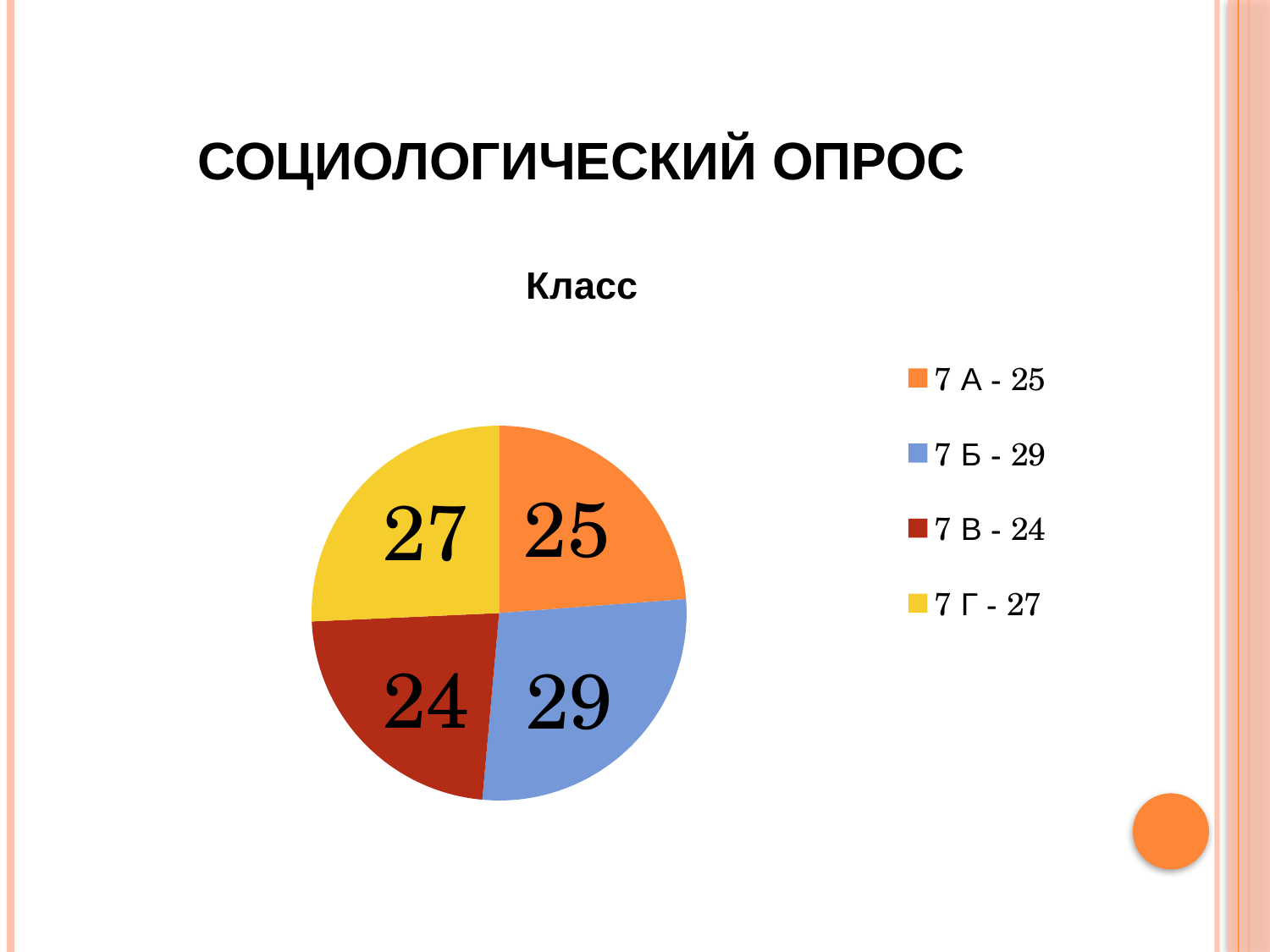

# Социологический опрос

### Chart:

| Category | Класс |
|---|---|
| 7 А - 25 | 25.0 |
| 7 Б - 29 | 29.0 |
| 7 В - 24 | 24.0 |
| 7 Г - 27 | 27.0 |